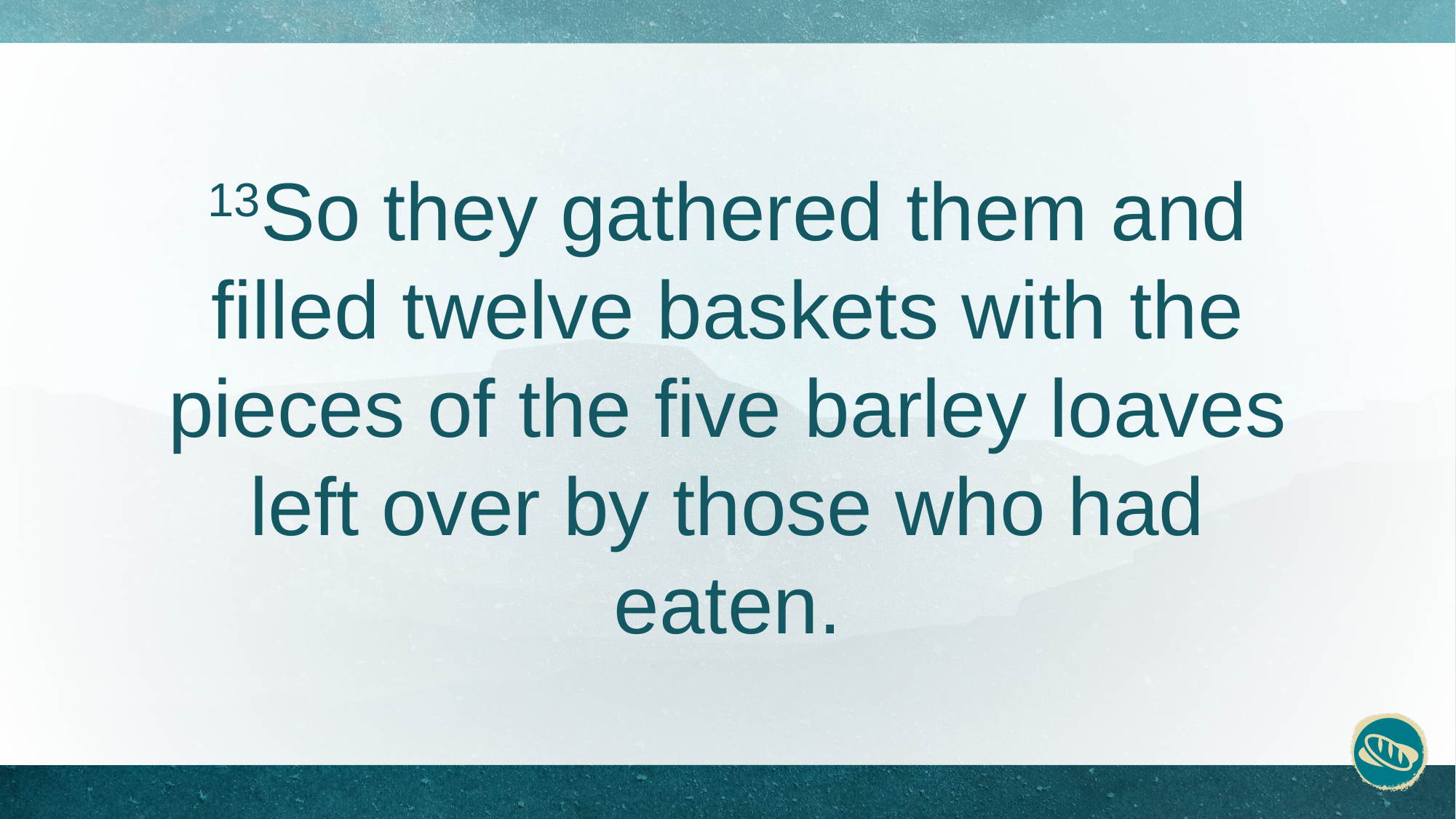

# 13So they gathered them and filled twelve baskets with the pieces of the five barley loaves left over by those who had eaten.​